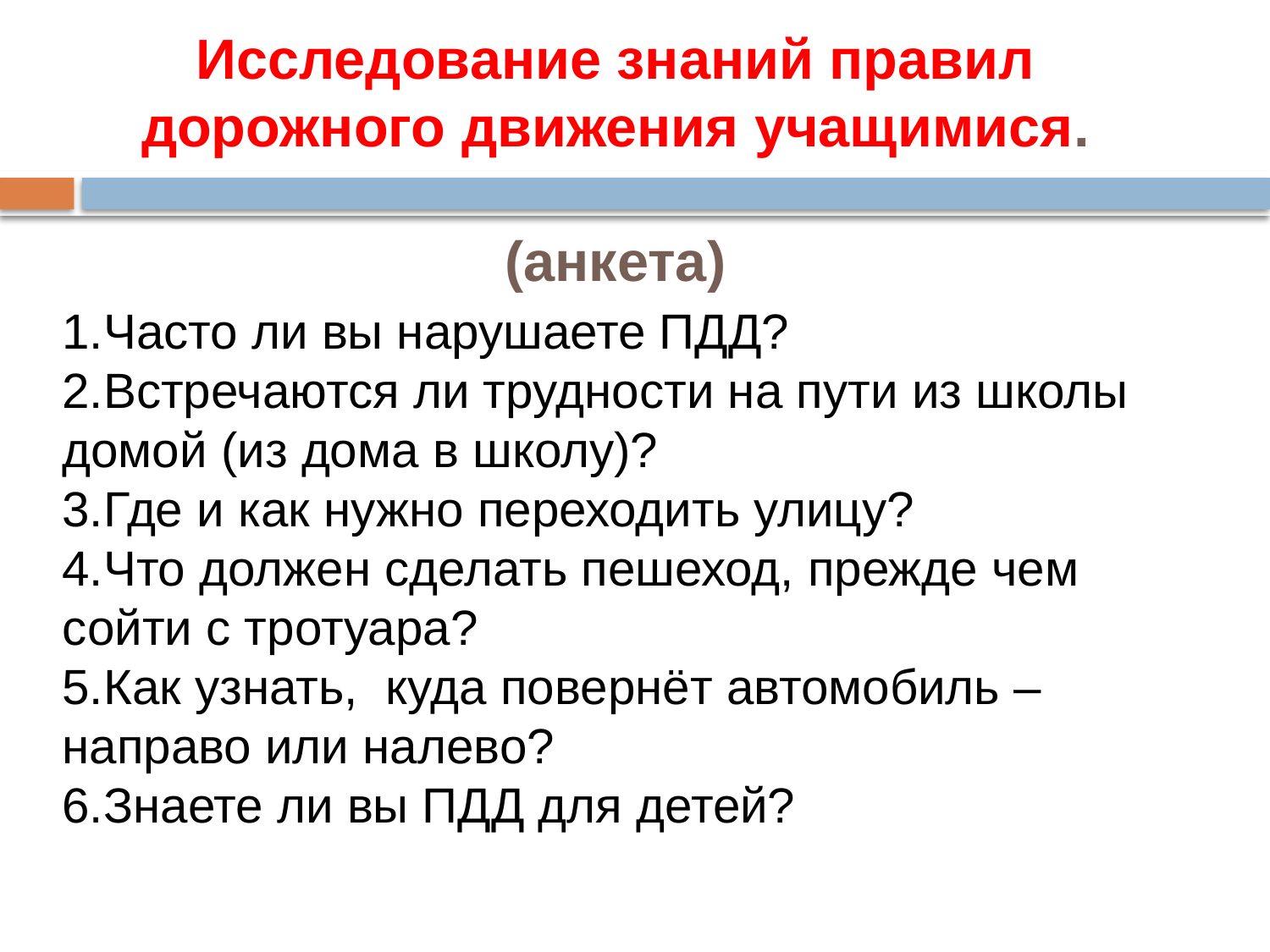

Исследование знаний правил дорожного движения учащимися.

(анкета)

#

Часто ли вы нарушаете ПДД?
Встречаются ли трудности на пути из школы домой (из дома в школу)?
Где и как нужно переходить улицу?
Что должен сделать пешеход, прежде чем сойти с тротуара?
Как узнать,  куда повернёт автомобиль – направо или налево?
Знаете ли вы ПДД для детей?